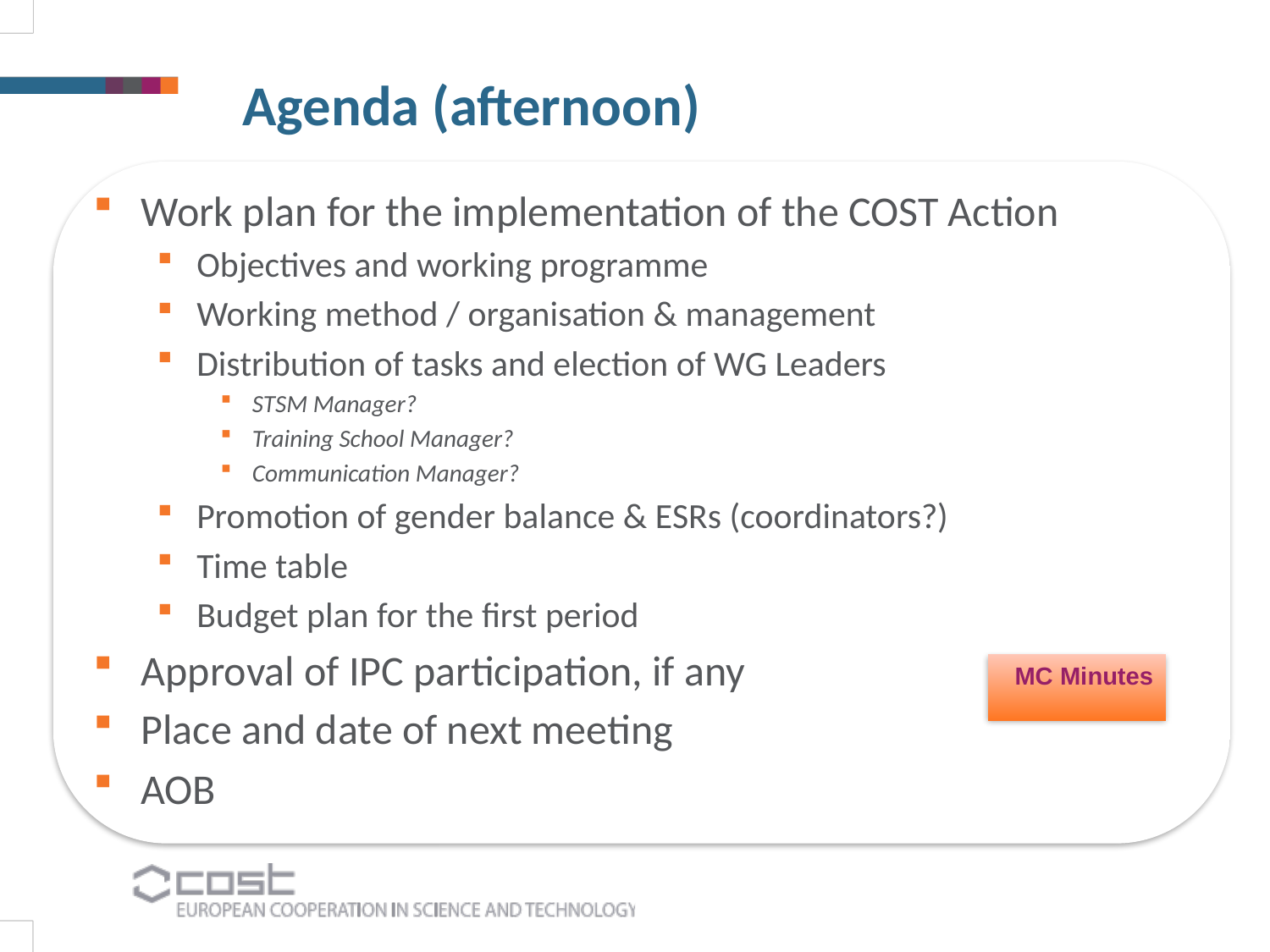

Agenda (afternoon)

Work plan for the implementation of the COST Action
Objectives and working programme
Working method / organisation & management
Distribution of tasks and election of WG Leaders
STSM Manager?
Training School Manager?
Communication Manager?
Promotion of gender balance & ESRs (coordinators?)
Time table
Budget plan for the first period
Approval of IPC participation, if any
Place and date of next meeting
AOB
MC Minutes